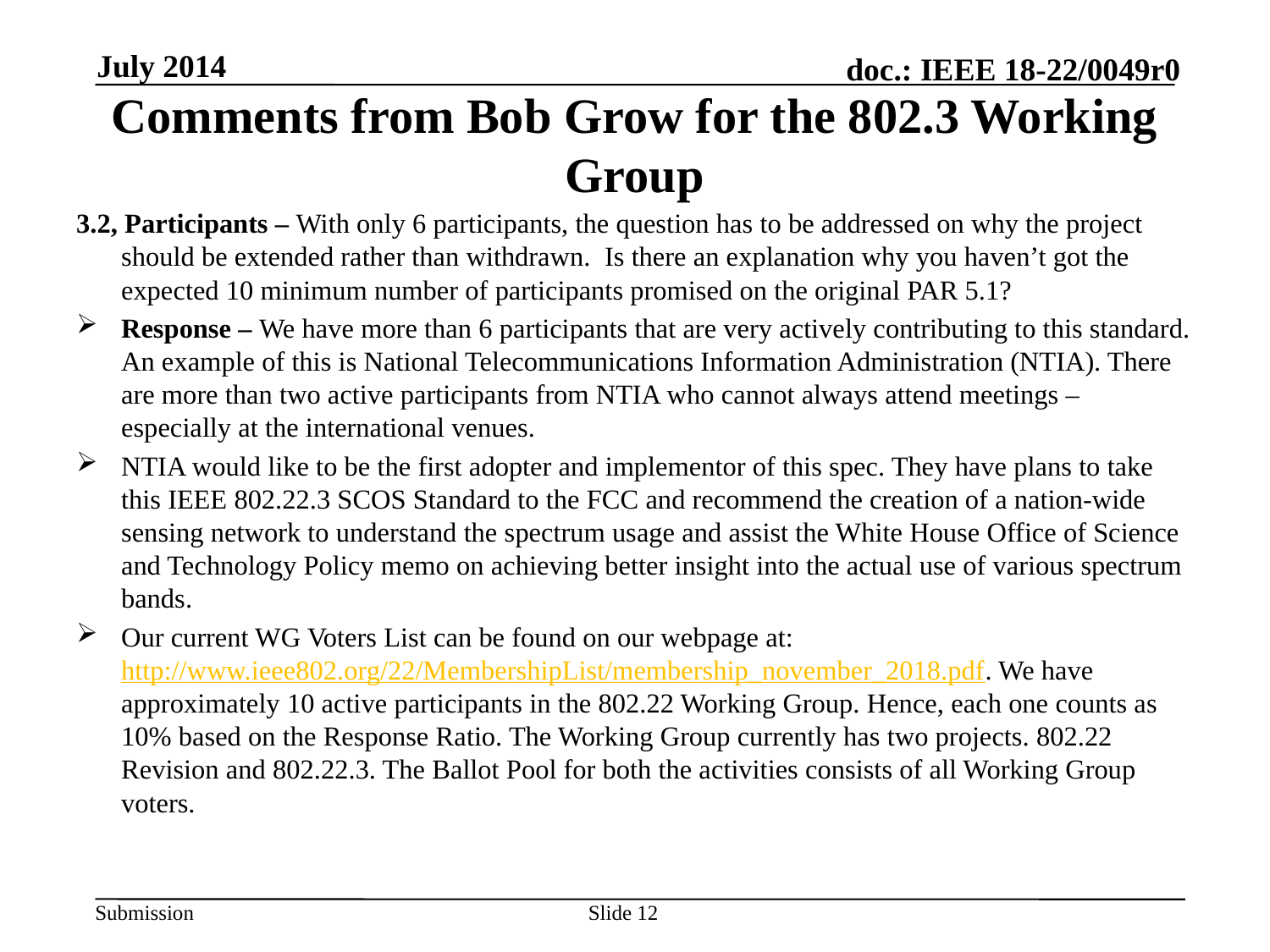

July 2014
# Comments from Bob Grow for the 802.3 Working Group
3.2, Participants – With only 6 participants, the question has to be addressed on why the project should be extended rather than withdrawn.  Is there an explanation why you haven’t got the expected 10 minimum number of participants promised on the original PAR 5.1?
Response – We have more than 6 participants that are very actively contributing to this standard. An example of this is National Telecommunications Information Administration (NTIA). There are more than two active participants from NTIA who cannot always attend meetings – especially at the international venues.
NTIA would like to be the first adopter and implementor of this spec. They have plans to take this IEEE 802.22.3 SCOS Standard to the FCC and recommend the creation of a nation-wide sensing network to understand the spectrum usage and assist the White House Office of Science and Technology Policy memo on achieving better insight into the actual use of various spectrum bands.
Our current WG Voters List can be found on our webpage at: http://www.ieee802.org/22/MembershipList/membership_november_2018.pdf. We have approximately 10 active participants in the 802.22 Working Group. Hence, each one counts as 10% based on the Response Ratio. The Working Group currently has two projects. 802.22 Revision and 802.22.3. The Ballot Pool for both the activities consists of all Working Group voters.

Slide 12